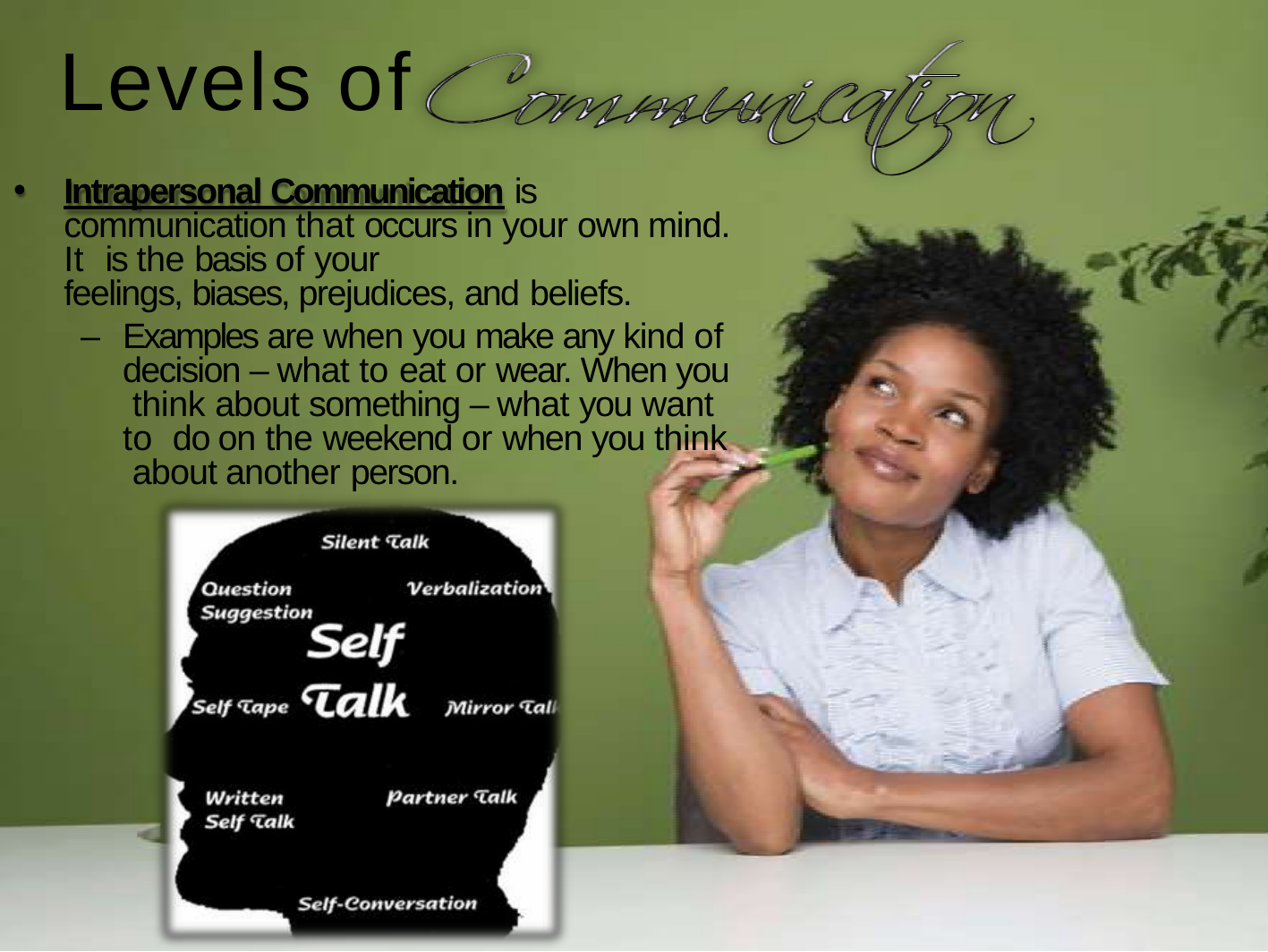

# Levels of

Intrapersonal Communication is  communication that occurs in your own mind. It  is the basis of your
feelings, biases, prejudices, and beliefs.
–	Examples are when you make any kind of  decision – what to eat or wear. When you  think about something – what you want to  do on the weekend or when you think  about another person.